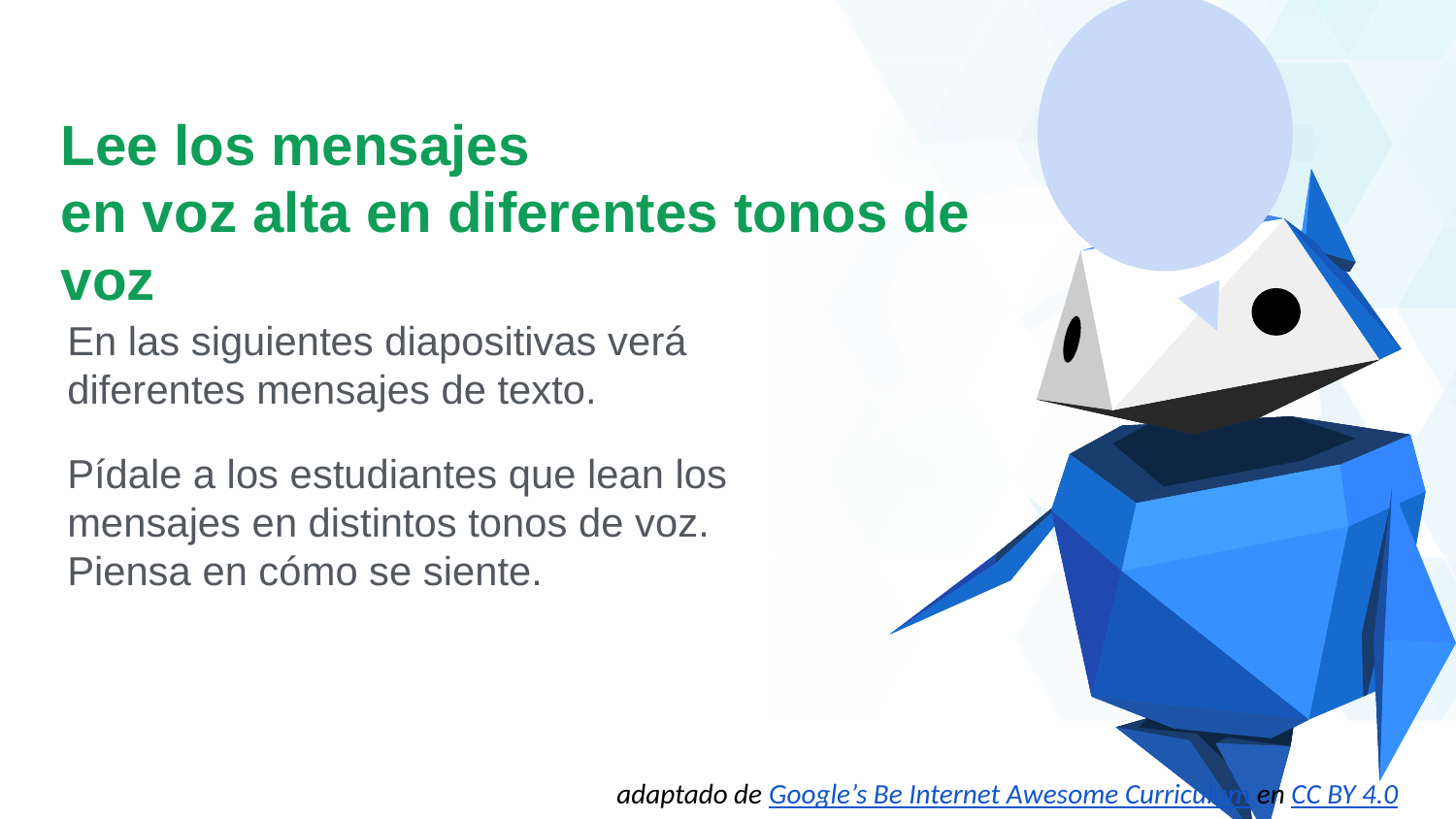

Lee los mensajes
en voz alta en diferentes tonos de voz

En las siguientes diapositivas verá diferentes mensajes de texto.
Pídale a los estudiantes que lean los mensajes en distintos tonos de voz. Piensa en cómo se siente.
adaptado de Google’s Be Internet Awesome Curriculum en CC BY 4.0